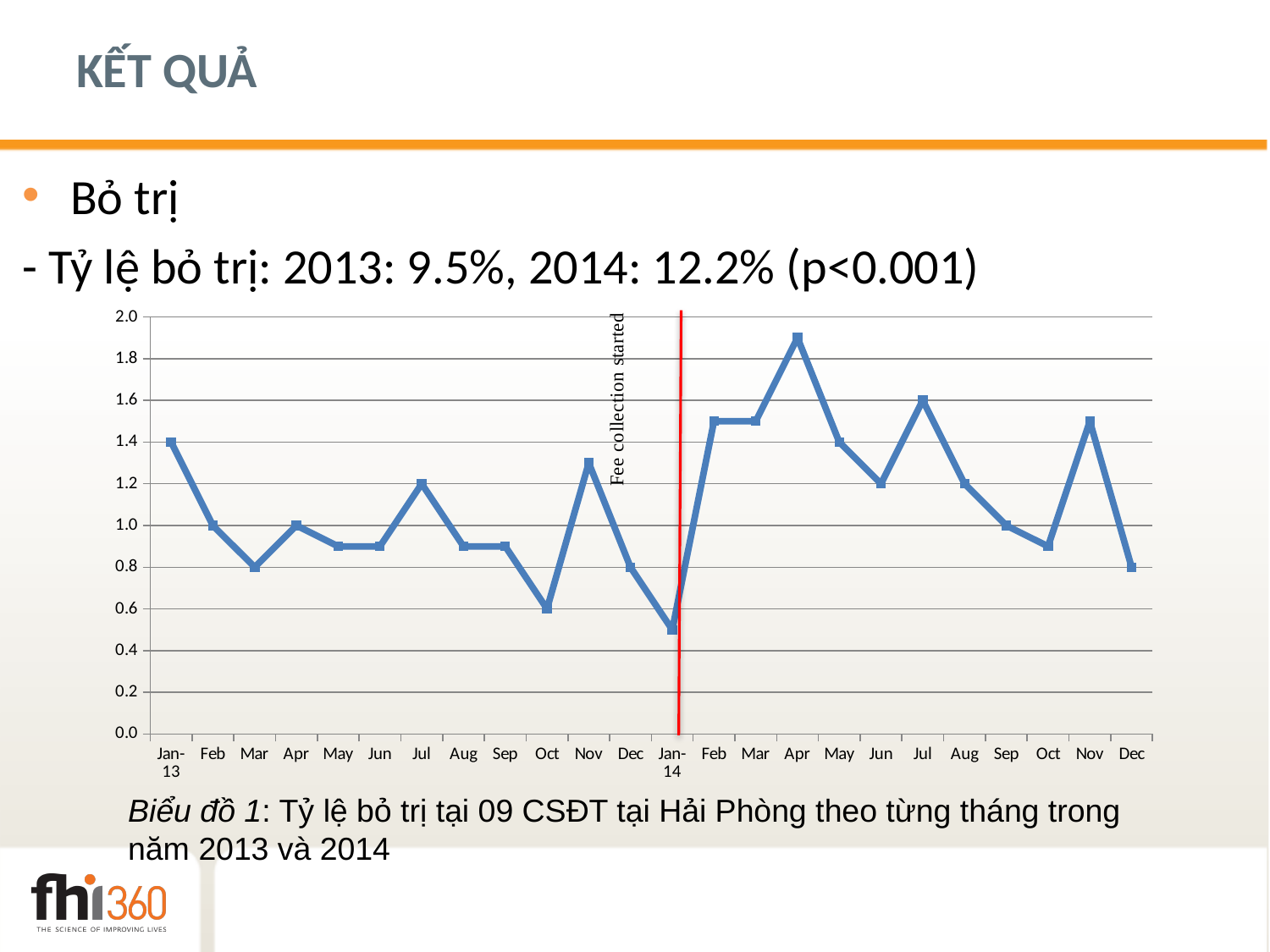

# KẾT QUẢ
Bỏ trị
- Tỷ lệ bỏ trị: 2013: 9.5%, 2014: 12.2% (p<0.001)

### Chart

| Category | 2013 |
|---|---|
| Jan-13 | 1.4 |
| Feb | 1.0 |
| Mar | 0.8 |
| Apr | 1.0 |
| May | 0.9 |
| Jun | 0.9 |
| Jul | 1.2 |
| Aug | 0.9 |
| Sep | 0.9 |
| Oct | 0.6 |
| Nov | 1.3 |
| Dec | 0.8 |
| Jan-14 | 0.5 |
| Feb | 1.5 |
| Mar | 1.5 |
| Apr | 1.9 |
| May | 1.4 |
| Jun | 1.2 |
| Jul | 1.6 |
| Aug | 1.2 |
| Sep | 1.0 |
| Oct | 0.9 |
| Nov | 1.5 |
| Dec | 0.8 |
Biểu đồ 1: Tỷ lệ bỏ trị tại 09 CSĐT tại Hải Phòng theo từng tháng trong năm 2013 và 2014